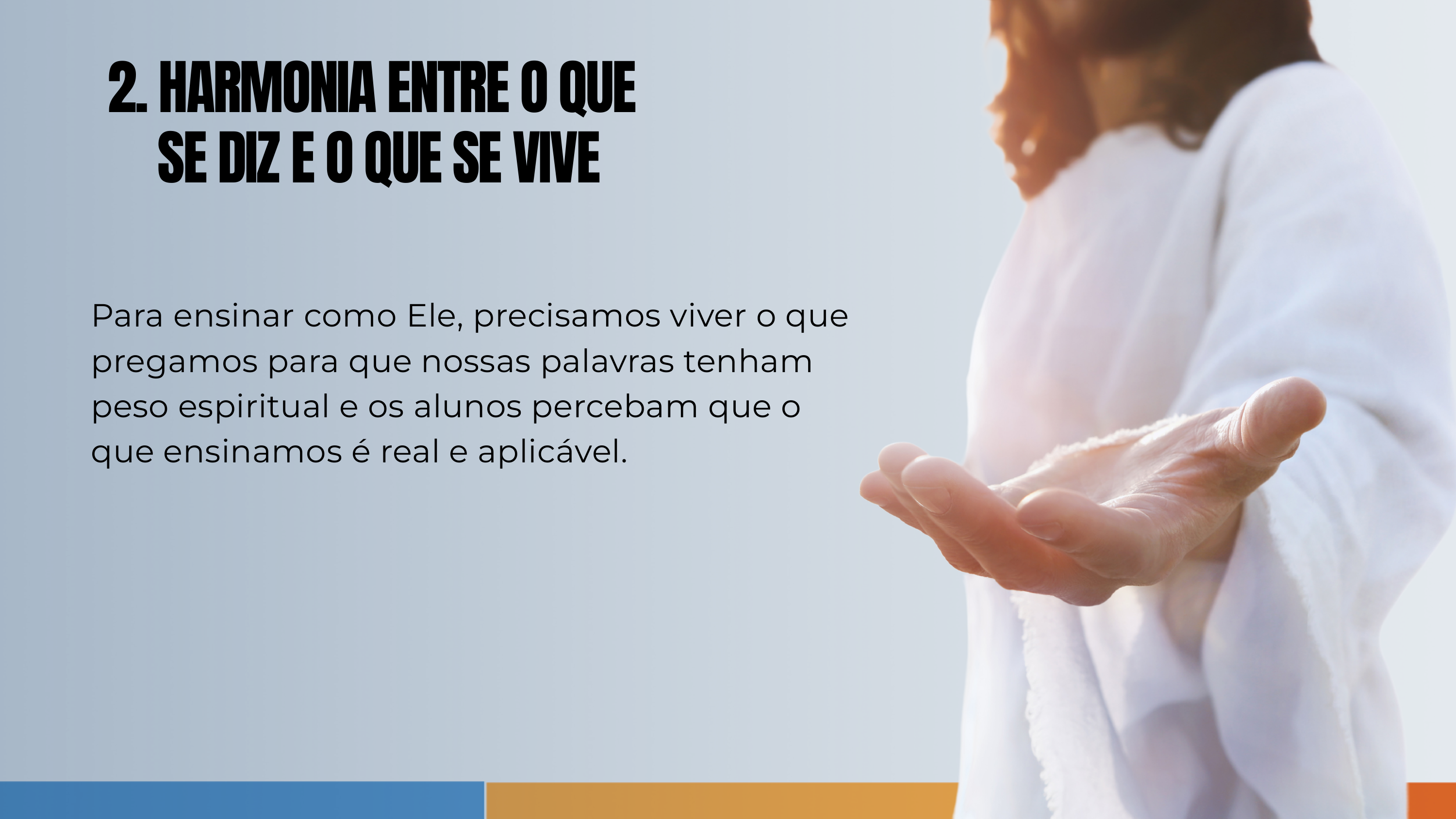

2. HARMONIA ENTRE O QUE
    SE DIZ E O QUE SE VIVE
Para ensinar como Ele, precisamos viver o que pregamos para que nossas palavras tenham peso espiritual e os alunos percebam que o que ensinamos é real e aplicável.